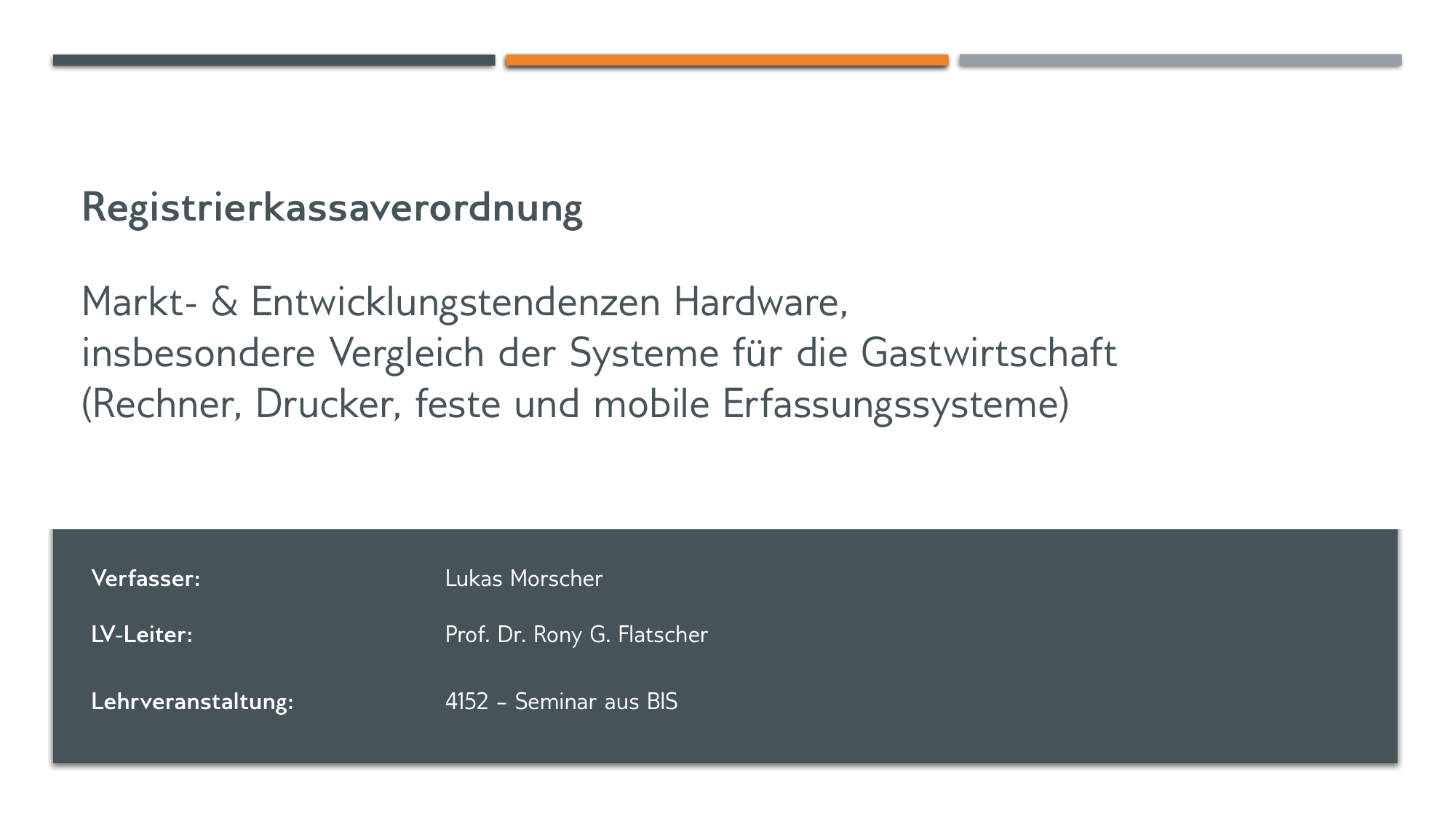

# Registrierkassaverordnung Markt- & Entwicklungstendenzen Hardware, insbesondere Vergleich der Systeme für die Gastwirtschaft (Rechner, Drucker, feste und mobile Erfassungssysteme)
| Verfasser: | Lukas Morscher |
| --- | --- |
| LV-Leiter: | Prof. Dr. Rony G. Flatscher |
| Lehrveranstaltung: | 4152 – Seminar aus BIS |